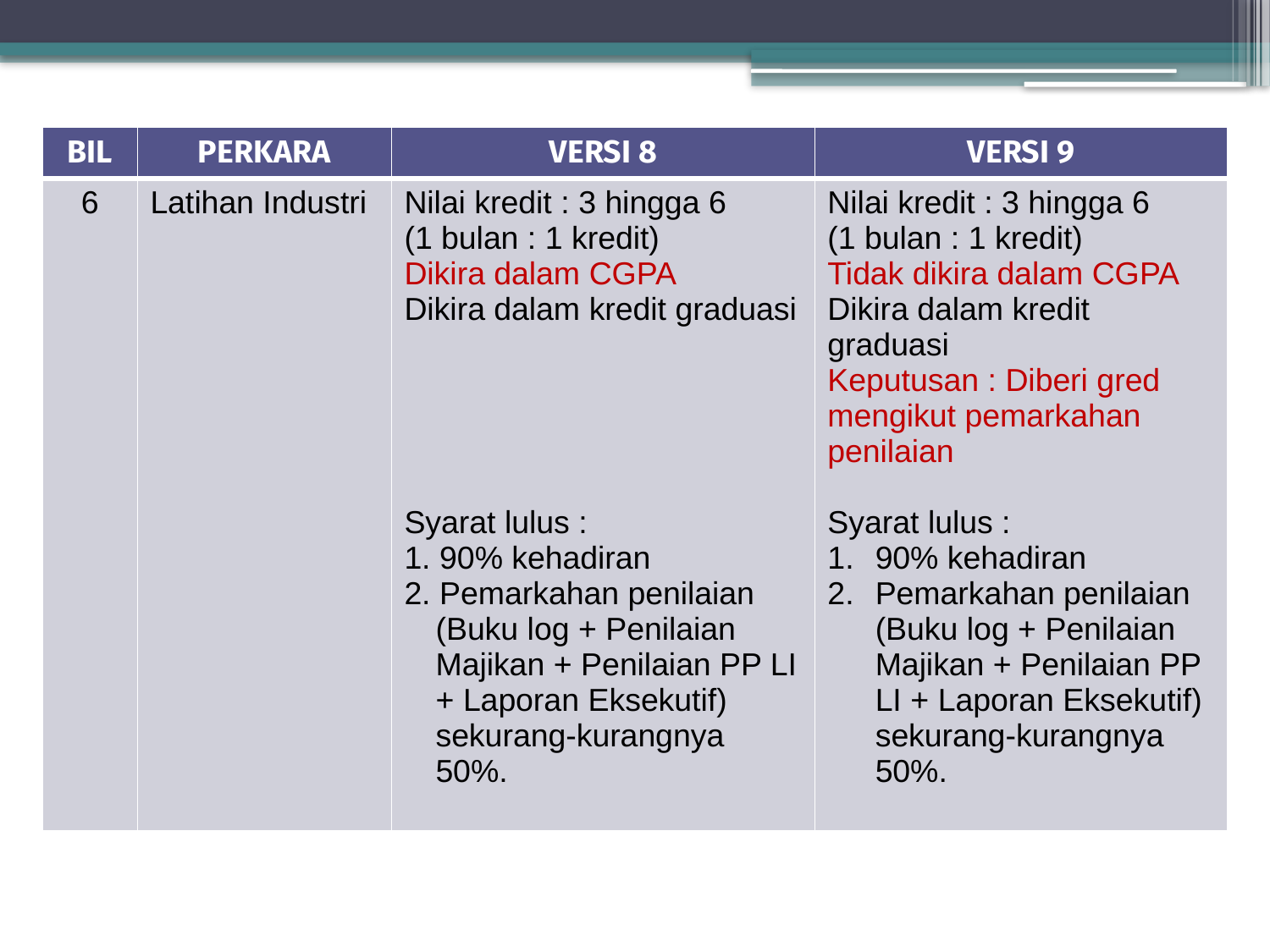

| BIL | PERKARA | VERSI 8 | VERSI 9 |
| --- | --- | --- | --- |
| 6 | Latihan Industri | Nilai kredit : 3 hingga 6 (1 bulan : 1 kredit) Dikira dalam CGPA Dikira dalam kredit graduasi Syarat lulus : 1. 90% kehadiran 2. Pemarkahan penilaian (Buku log + Penilaian Majikan + Penilaian PP LI + Laporan Eksekutif) sekurang-kurangnya 50%. | Nilai kredit : 3 hingga 6 (1 bulan : 1 kredit) Tidak dikira dalam CGPA Dikira dalam kredit graduasi Keputusan : Diberi gred mengikut pemarkahan penilaian Syarat lulus : 90% kehadiran Pemarkahan penilaian (Buku log + Penilaian Majikan + Penilaian PP LI + Laporan Eksekutif) sekurang-kurangnya 50%. |